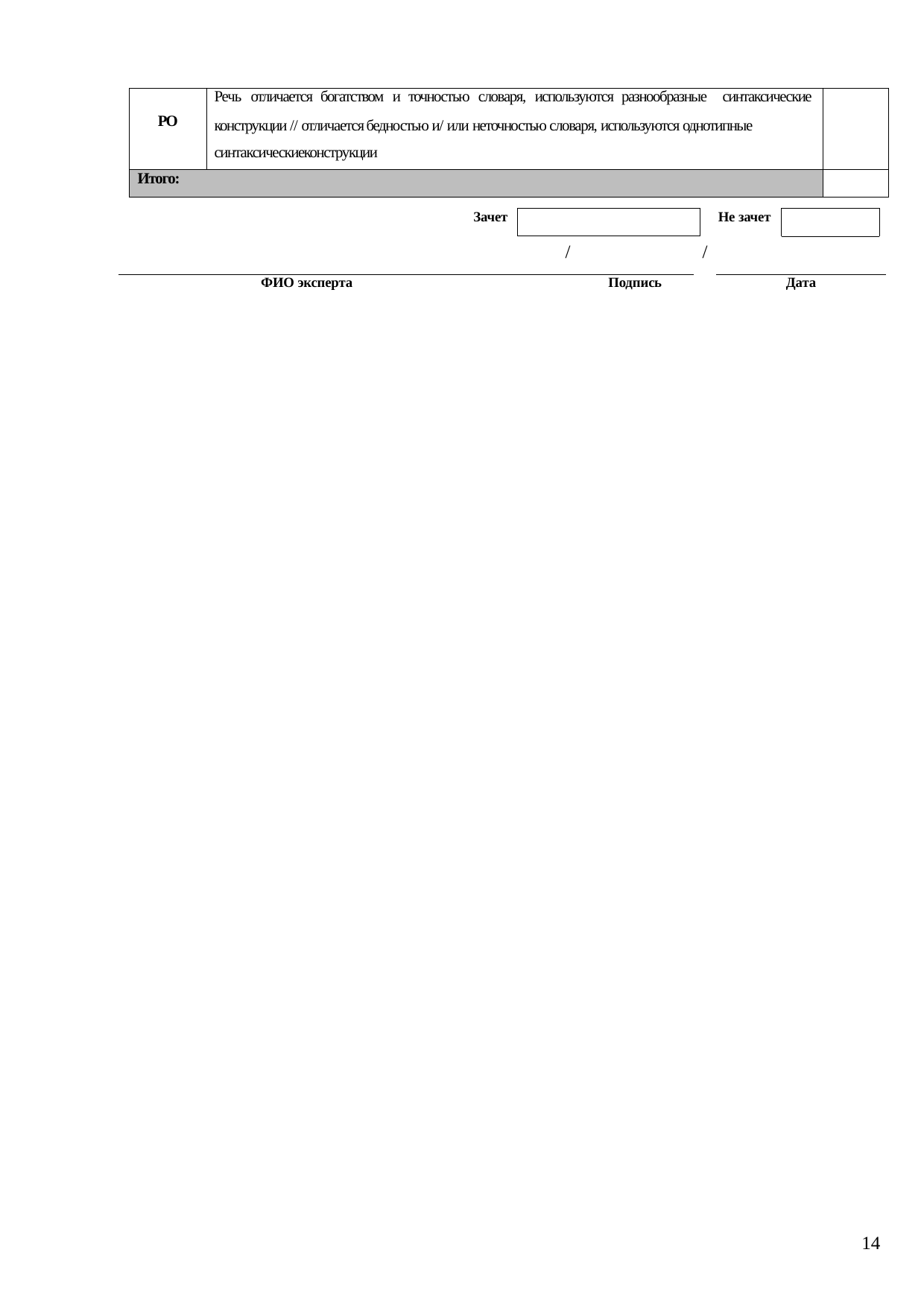

| РО | Речь отличается богатством и точностью словаря, используются разнообразные синтаксические конструкции // отличается бедностью и/ или неточностью словаря, используются однотипные синтаксическиеконструкции |  |
| --- | --- | --- |
| Итого: |  |  |
| Зачет |  | Не зачет |
| --- | --- | --- |

| / |  | / |  |
| --- | --- | --- | --- |
| ФИО эксперта | Подпись |  | Дата |
14